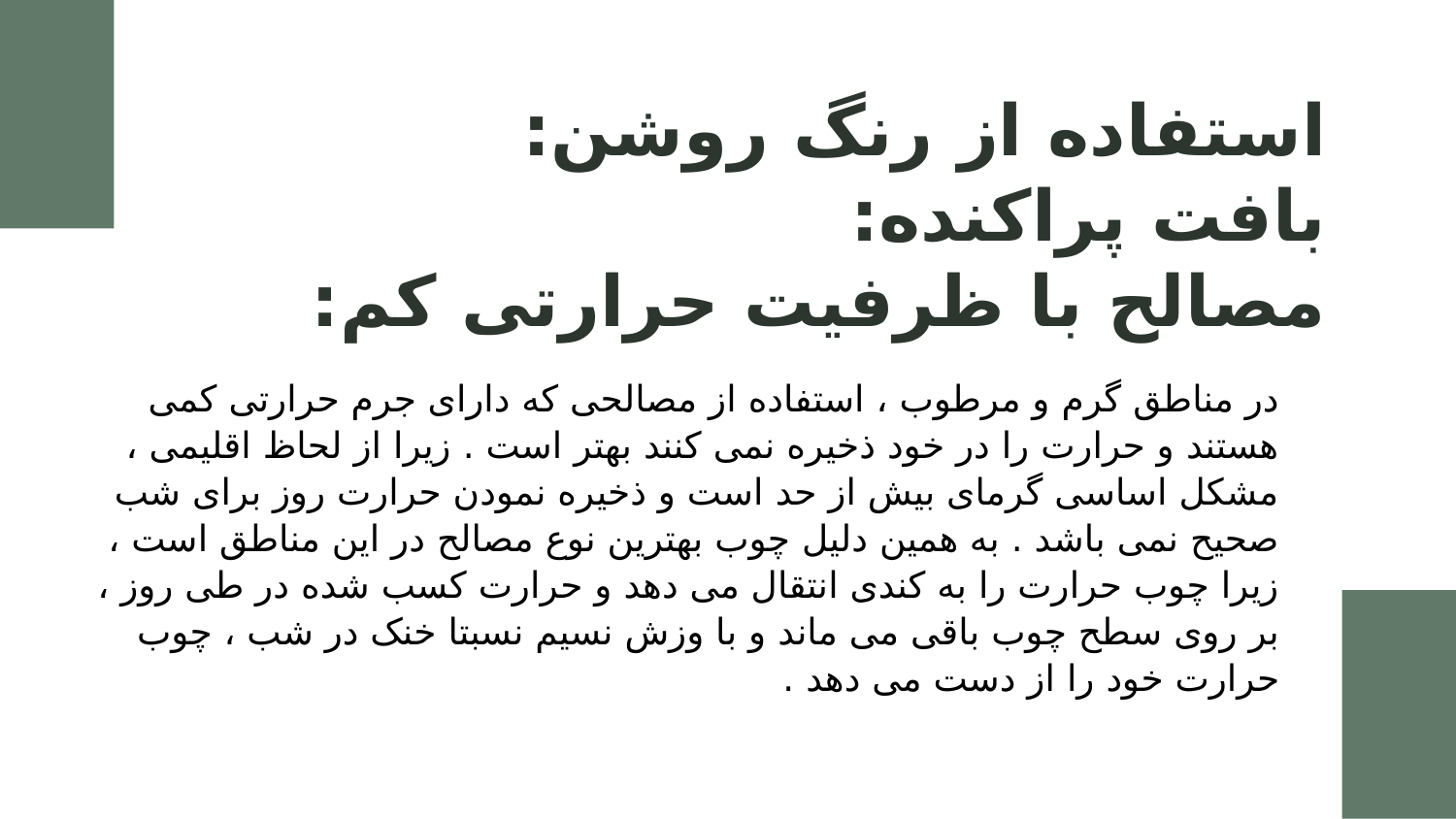

# استفاده از رنگ روشن: بافت پراکنده: مصالح با ظرفیت حرارتی کم:
در مناطق گرم و مرطوب ، استفاده از مصالحی که دارای جرم حرارتی کمی هستند و حرارت را در خود ذخیره نمی کنند بهتر است . زیرا از لحاظ اقلیمی ، مشکل اساسی گرمای بیش از حد است و ذخیره نمودن حرارت روز برای شب صحیح نمی باشد . به همین دلیل چوب بهترین نوع مصالح در این مناطق است ، زیرا چوب حرارت را به کندی انتقال می دهد و حرارت کسب شده در طی روز ، بر روی سطح چوب باقی می ماند و با وزش نسیم نسبتا خنک در شب ، چوب حرارت خود را از دست می دهد .